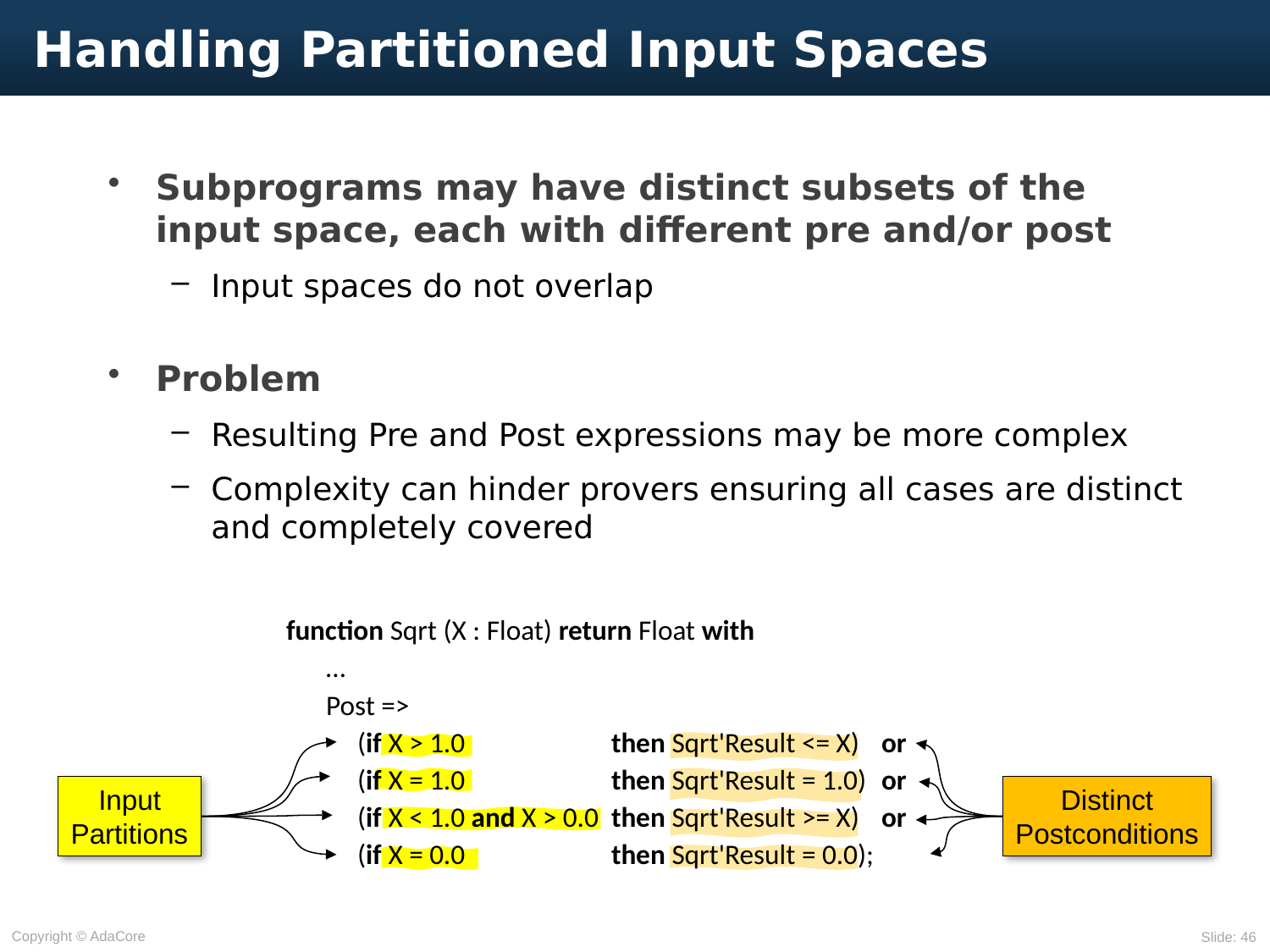

# Handling Partitioned Input Spaces
Subprograms may have distinct subsets of the input space, each with different pre and/or post
Input spaces do not overlap
Problem
Resulting Pre and Post expressions may be more complex
Complexity can hinder provers ensuring all cases are distinct and completely covered
function Sqrt (X : Float) return Float with
	…
	Post	=>
		(if X > 1.0 	then Sqrt'Result <= X)	or
		(if X = 1.0 	then Sqrt'Result = 1.0)	or
		(if X < 1.0 and X > 0.0	then Sqrt'Result >= X)	or
		(if X = 0.0 	then Sqrt'Result = 0.0);

Input
Partitions
Distinct
Postconditions